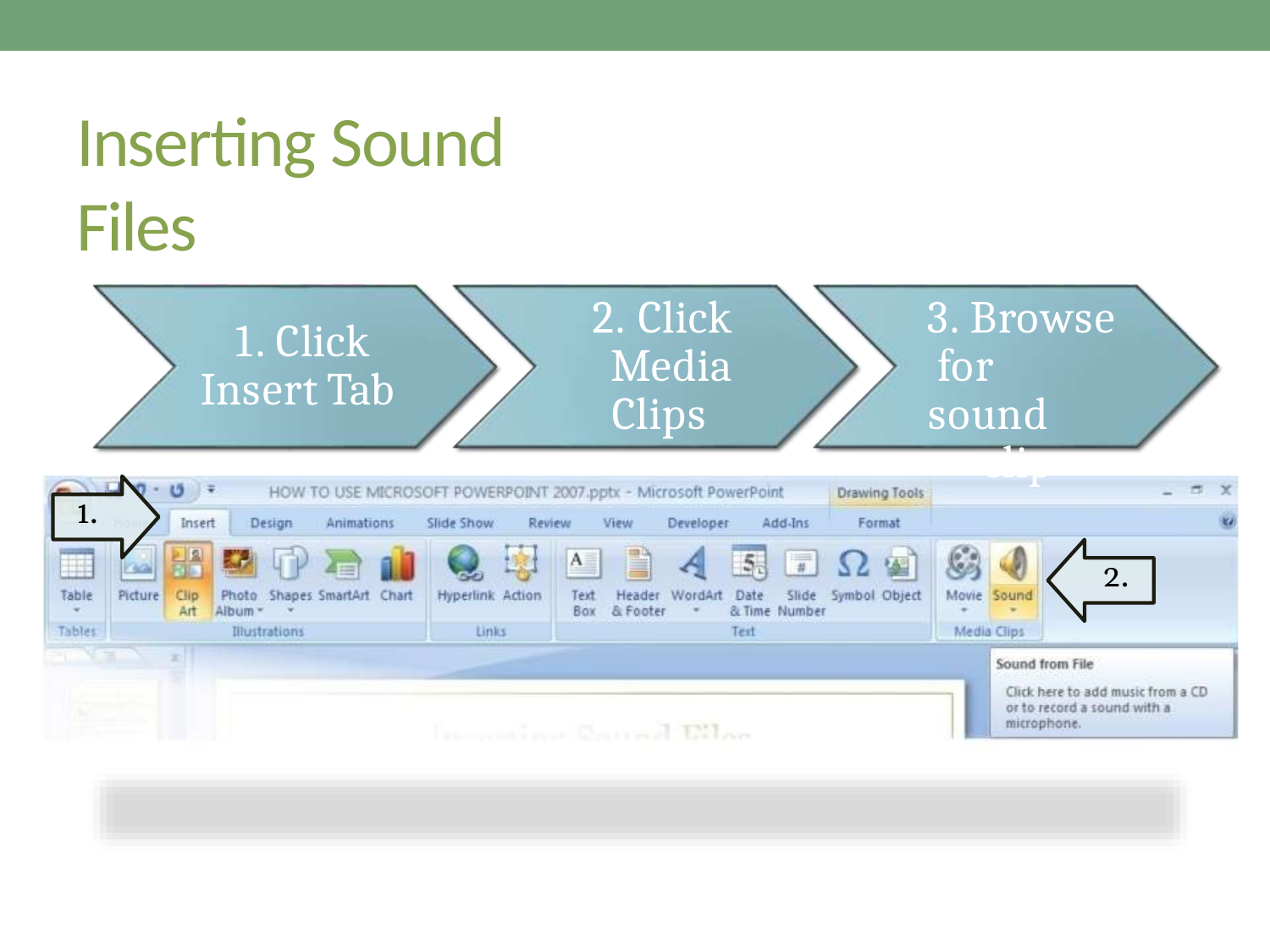

# Inserting Sound Files

2. Click  Media  Clips
3. Browse  for sound
clip
1. Click  Insert Tab

1.
2.